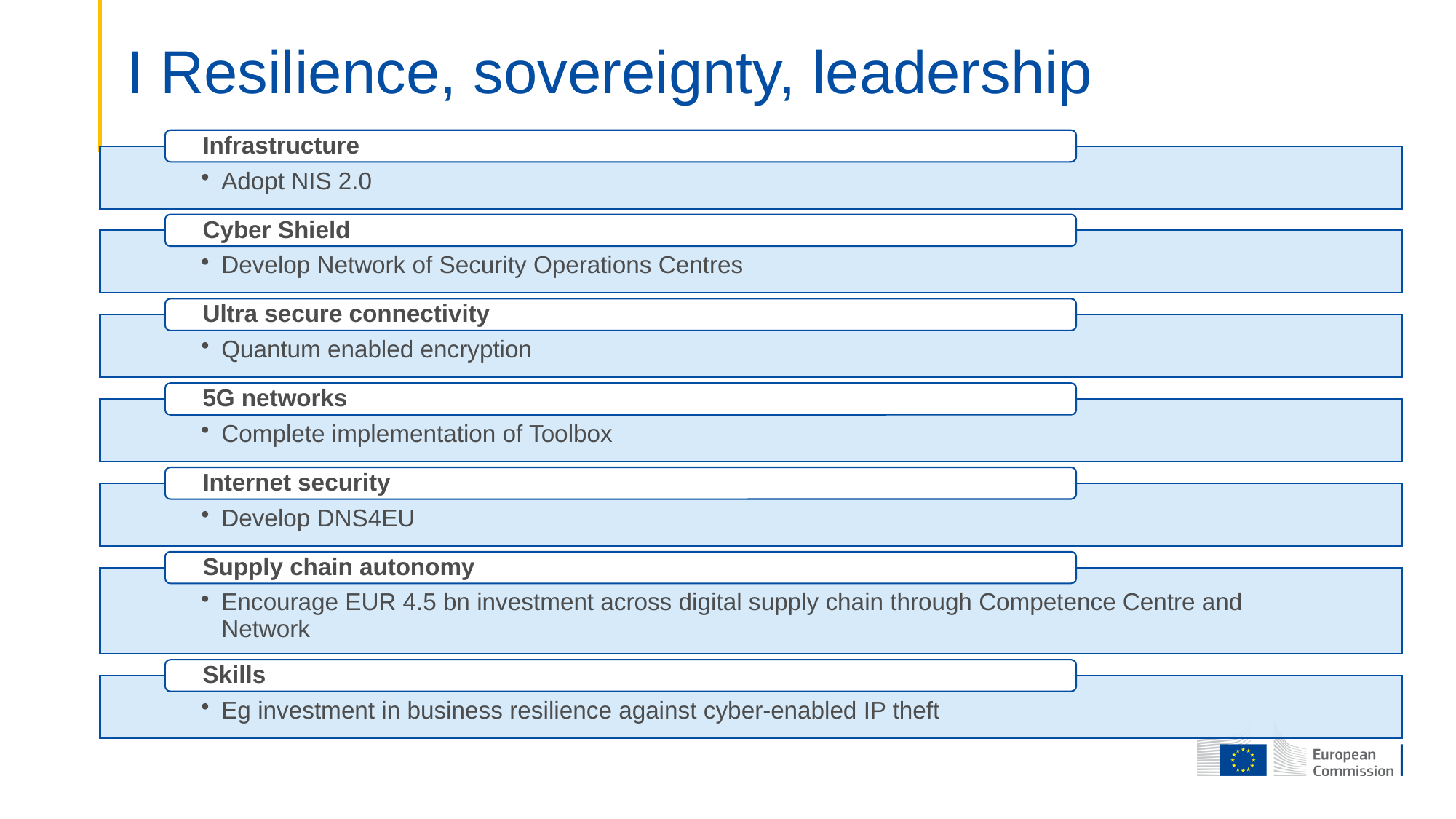

# I Resilience, sovereignty, leadership
Adopt NIS 2.0
Infrastructure
Develop Network of Security Operations Centres
Cyber Shield
Quantum enabled encryption
Ultra secure connectivity
Complete implementation of Toolbox
5G networks
Develop DNS4EU
Internet security
Encourage EUR 4.5 bn investment across digital supply chain through Competence Centre and Network
Supply chain autonomy
Eg investment in business resilience against cyber-enabled IP theft
Skills